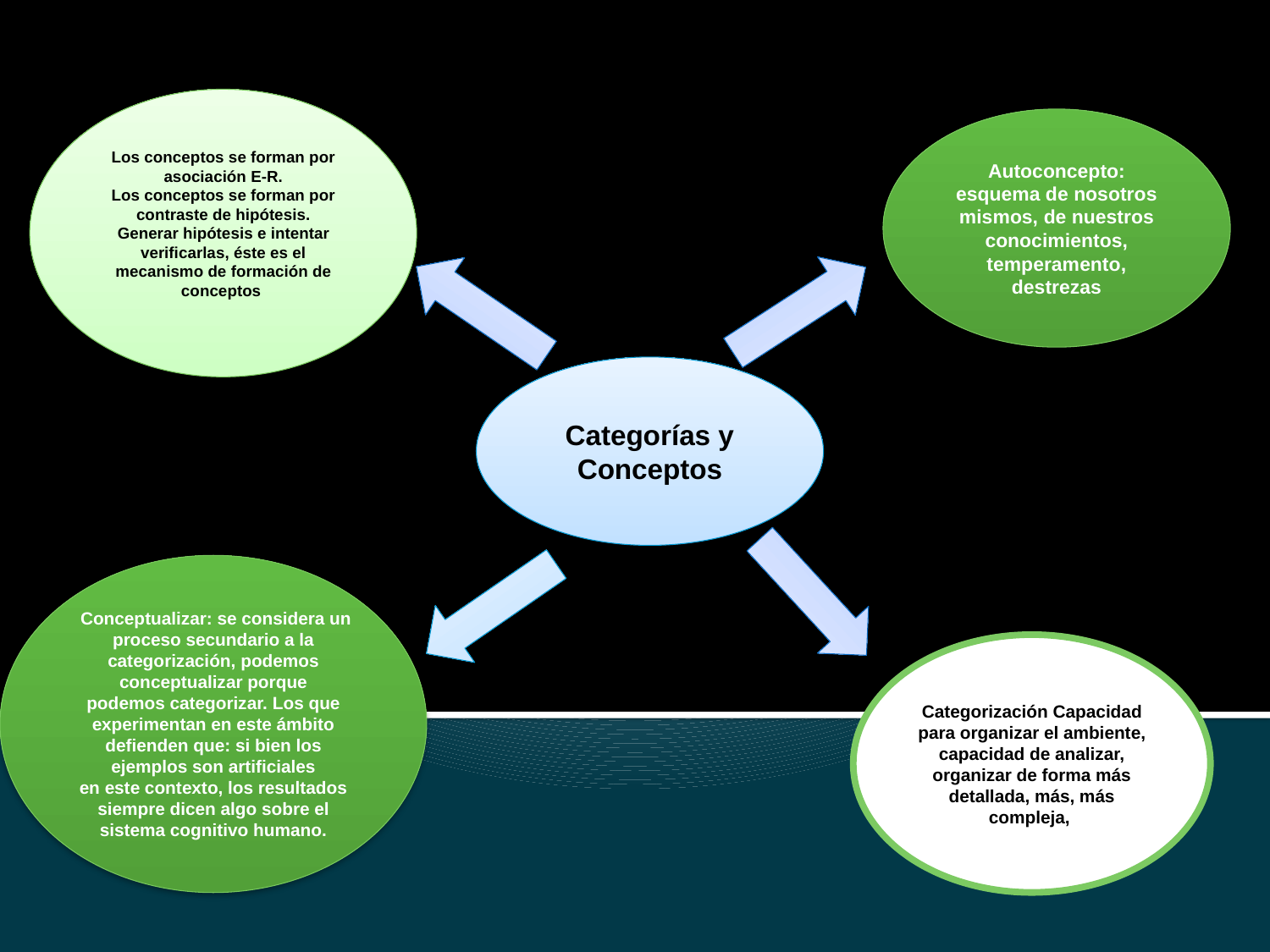

Los conceptos se forman por asociación E-R.
Los conceptos se forman por contraste de hipótesis.
Generar hipótesis e intentar verificarlas, éste es el mecanismo de formación de conceptos

Autoconcepto: esquema de nosotros mismos, de nuestros conocimientos, temperamento, destrezas

Categorías y Conceptos
 Conceptualizar: se considera un proceso secundario a la categorización, podemos conceptualizar porque
podemos categorizar. Los que experimentan en este ámbito defienden que: si bien los ejemplos son artificiales
en este contexto, los resultados siempre dicen algo sobre el sistema cognitivo humano.

Categorización Capacidad para organizar el ambiente, capacidad de analizar, organizar de forma más detallada, más, más compleja,